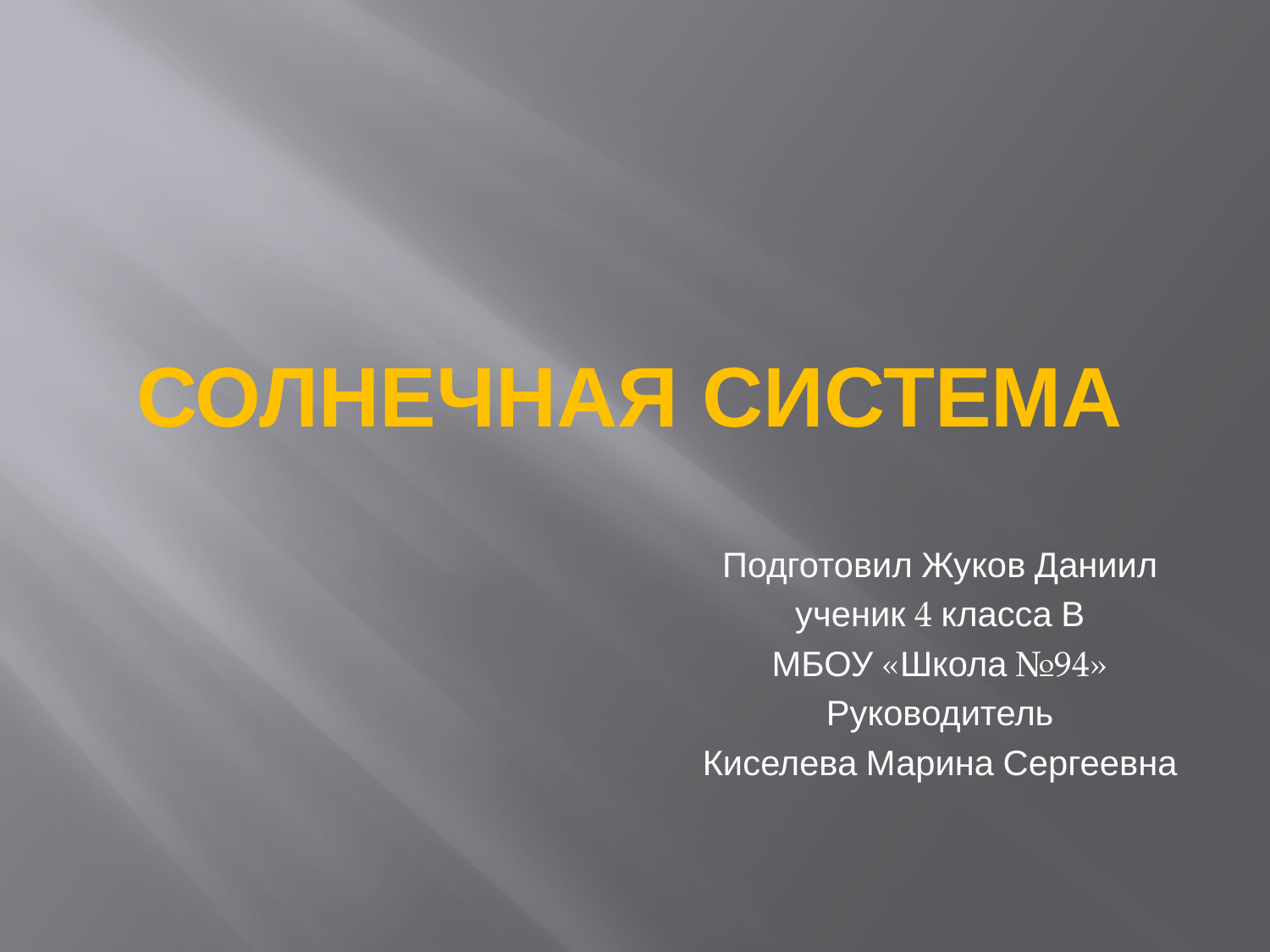

# Солнечная система
Подготовил Жуков Даниил
ученик 4 класса В
МБОУ «Школа №94»
Руководитель
Киселева Марина Сергеевна